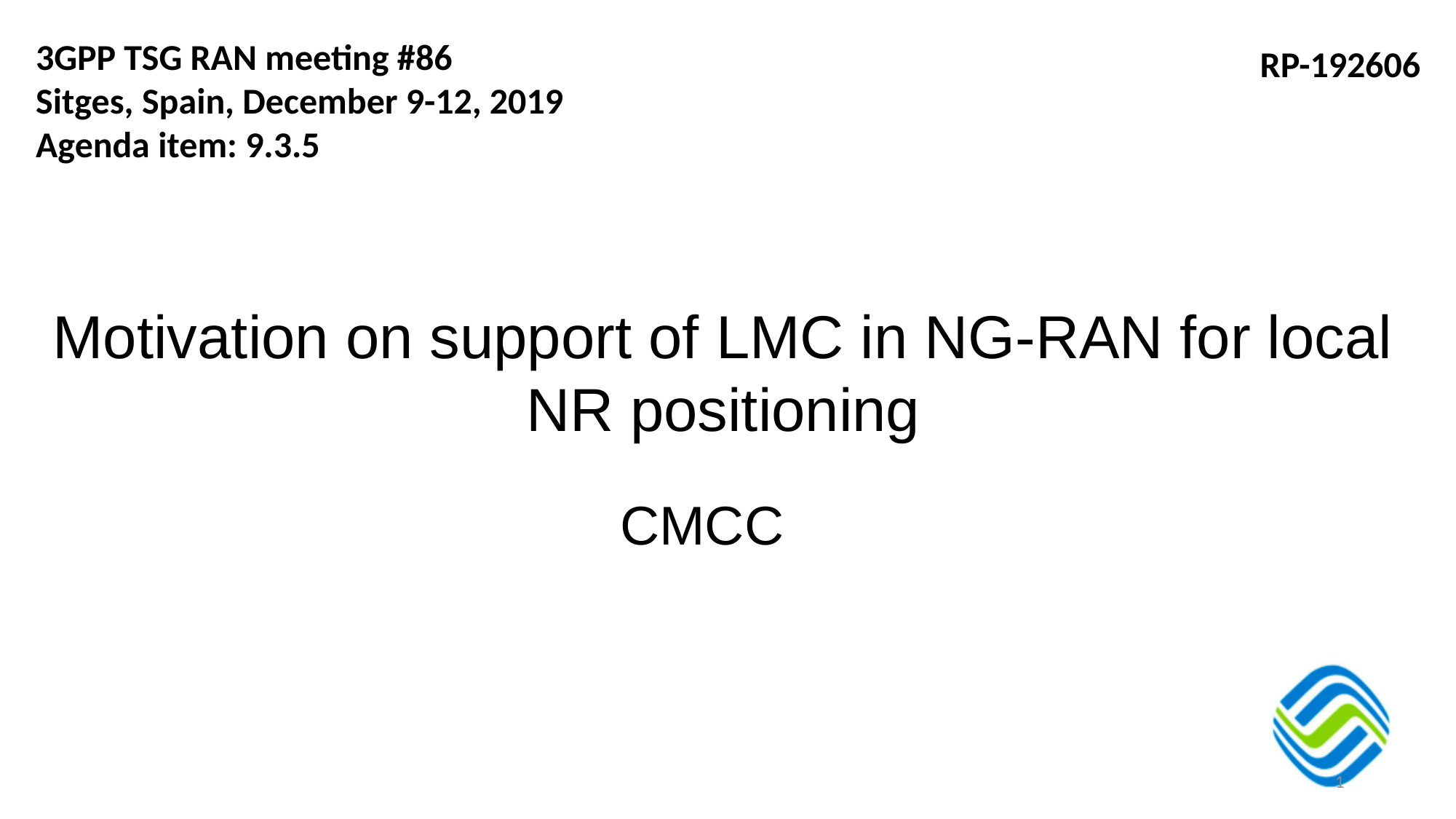

3GPP TSG RAN meeting #86
Sitges, Spain, December 9-12, 2019
Agenda item: 9.3.5
RP-192606
Motivation on support of LMC in NG-RAN for local NR positioning
CMCC
1